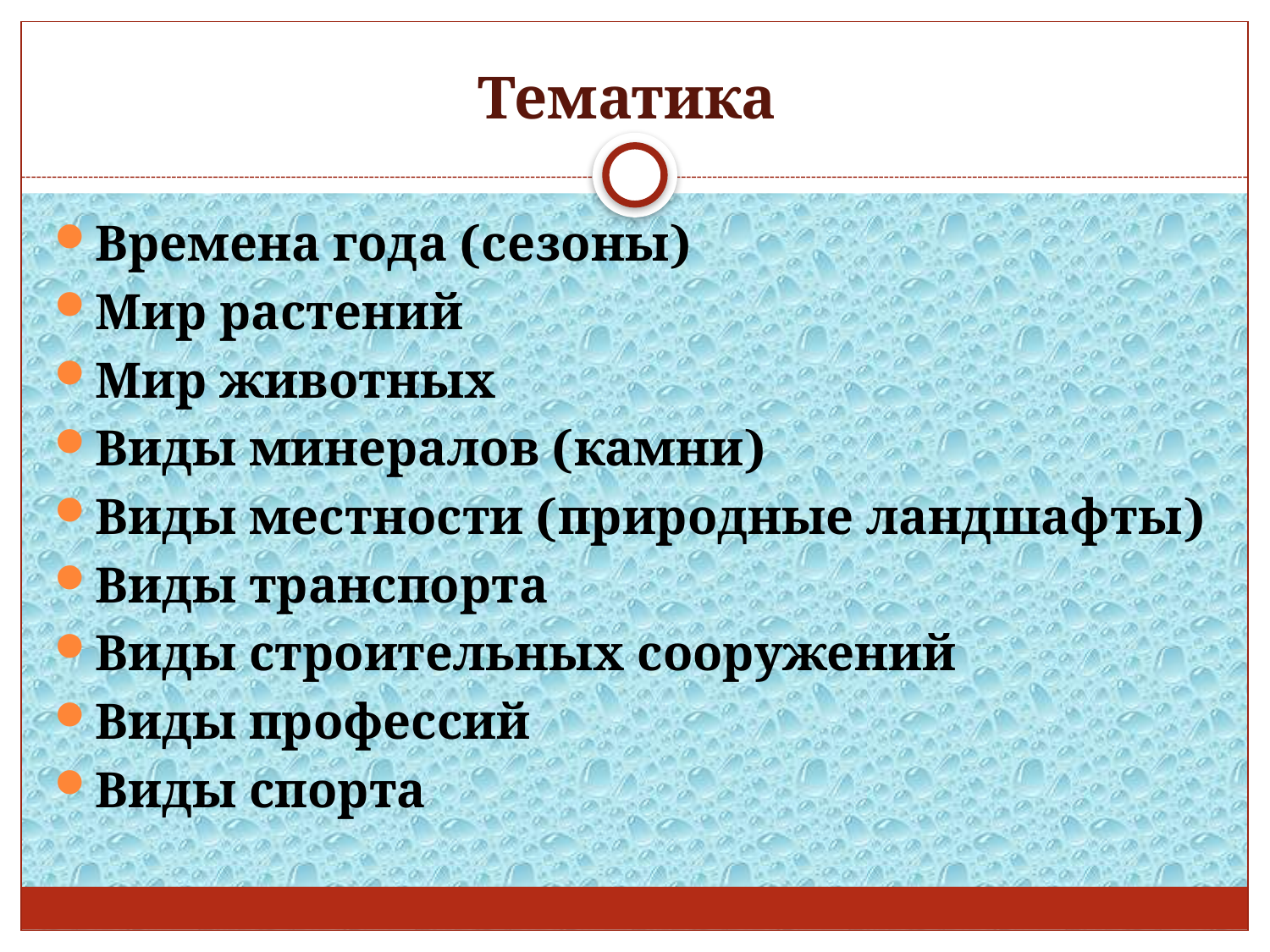

# Тематика
Времена года (сезоны)
Мир растений
Мир животных
Виды минералов (камни)
Виды местности (природные ландшафты)
Виды транспорта
Виды строительных сооружений
Виды профессий
Виды спорта